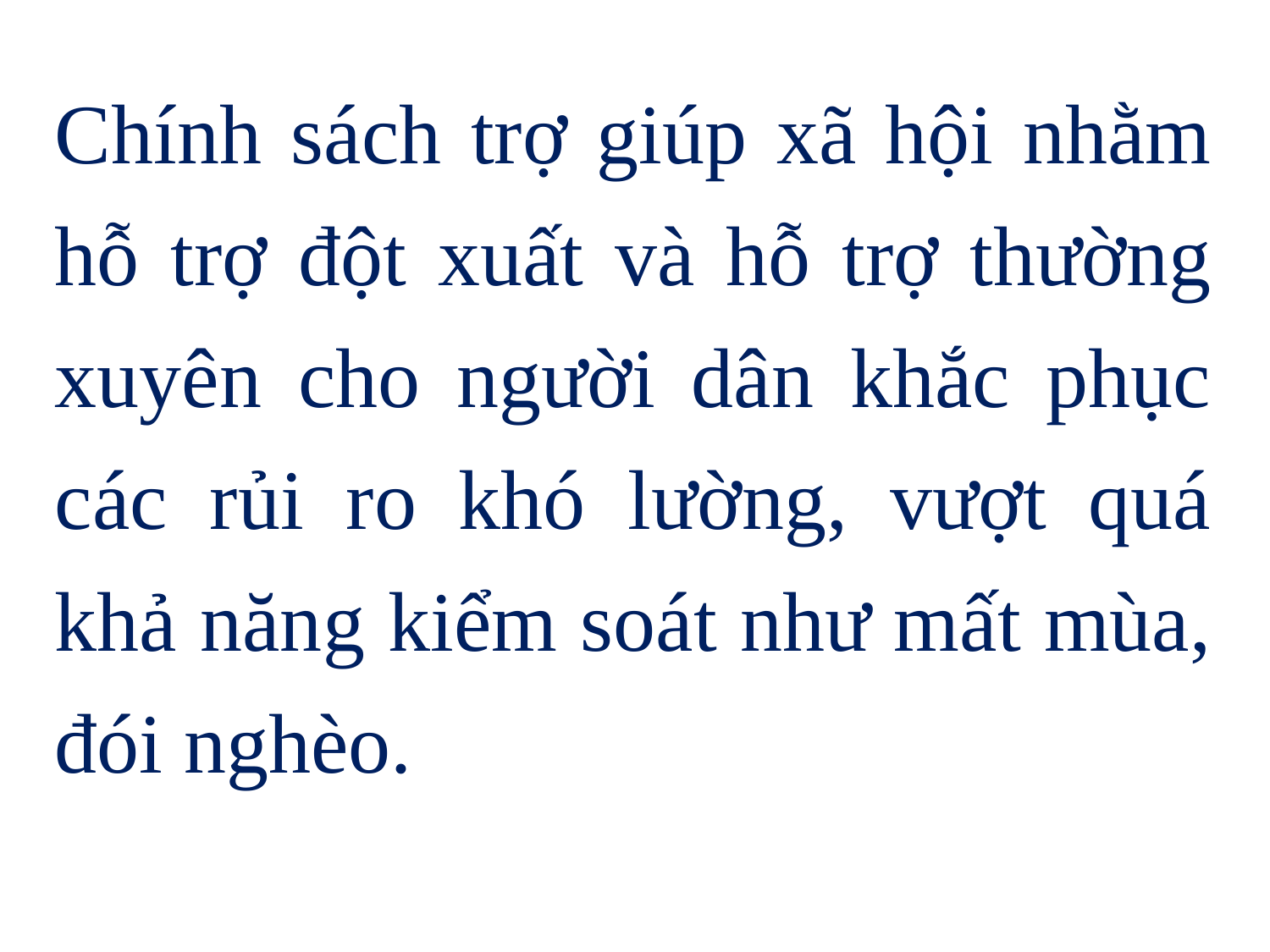

Chính sách trợ giúp xã hội nhằm hỗ trợ đột xuất và hỗ trợ thường xuyên cho người dân khắc phục các rủi ro khó lường, vượt quá khả năng kiểm soát như mất mùa, đói nghèo.